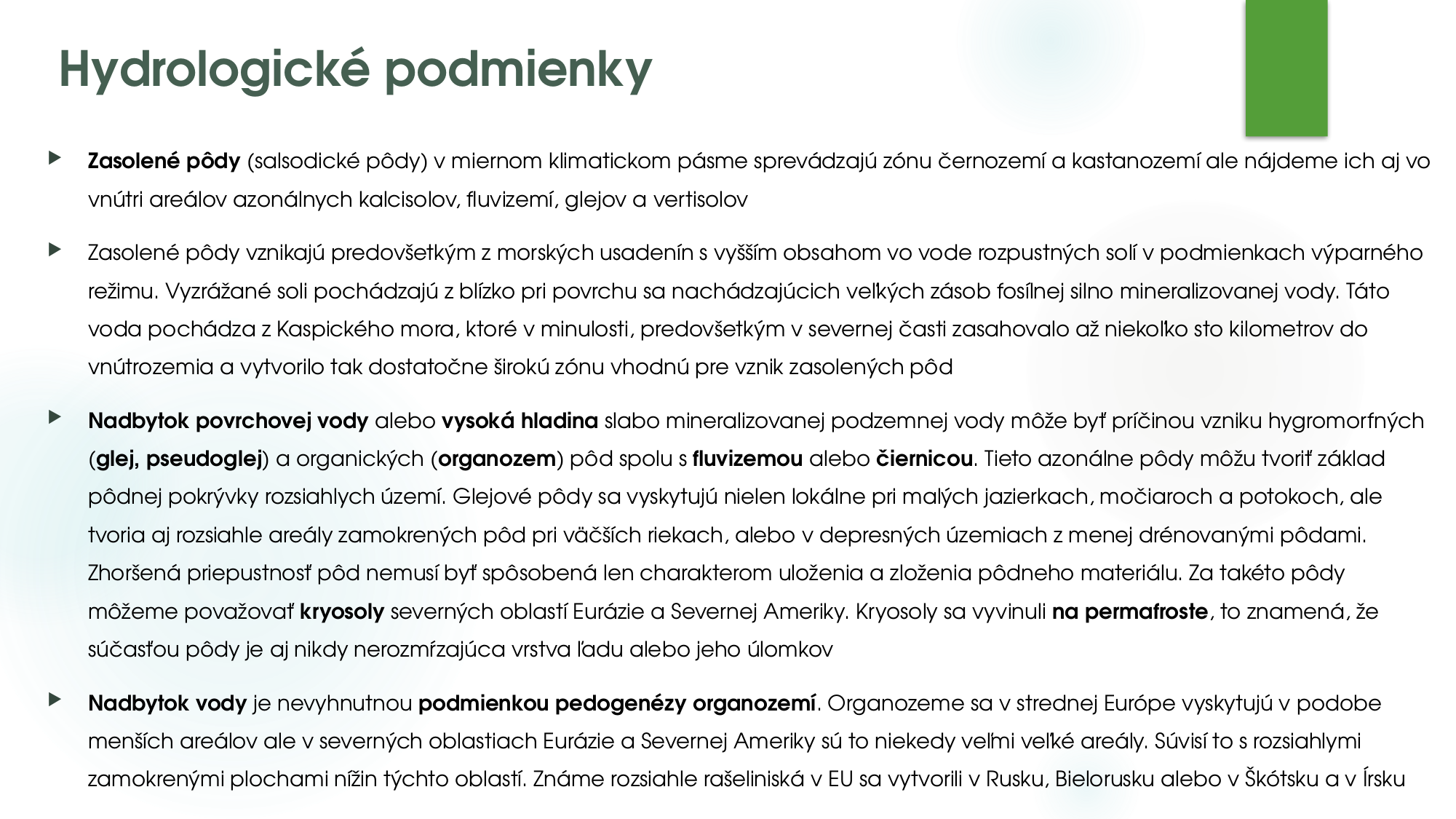

# Hydrologické podmienky
Zasolené pôdy (salsodické pôdy) v miernom klimatickom pásme sprevádzajú zónu černozemí a kastanozemí ale nájdeme ich aj vo vnútri areálov azonálnych kalcisolov, fluvizemí, glejov a vertisolov
Zasolené pôdy vznikajú predovšetkým z morských usadenín s vyšším obsahom vo vode rozpustných solí v podmienkach výparného režimu. Vyzrážané soli pochádzajú z blízko pri povrchu sa nachádzajúcich veľkých zásob fosílnej silno mineralizovanej vody. Táto voda pochádza z Kaspického mora, ktoré v minulosti, predovšetkým v severnej časti zasahovalo až niekoľko sto kilometrov do vnútrozemia a vytvorilo tak dostatočne širokú zónu vhodnú pre vznik zasolených pôd
Nadbytok povrchovej vody alebo vysoká hladina slabo mineralizovanej podzemnej vody môže byť príčinou vzniku hygromorfných (glej, pseudoglej) a organických (organozem) pôd spolu s fluvizemou alebo čiernicou. Tieto azonálne pôdy môžu tvoriť základ pôdnej pokrývky rozsiahlych území. Glejové pôdy sa vyskytujú nielen lokálne pri malých jazierkach, močiaroch a potokoch, ale tvoria aj rozsiahle areály zamokrených pôd pri väčších riekach, alebo v depresných územiach z menej drénovanými pôdami. Zhoršená priepustnosť pôd nemusí byť spôsobená len charakterom uloženia a zloženia pôdneho materiálu. Za takéto pôdy môžeme považovať kryosoly severných oblastí Eurázie a Severnej Ameriky. Kryosoly sa vyvinuli na permafroste, to znamená, že súčasťou pôdy je aj nikdy nerozmŕzajúca vrstva ľadu alebo jeho úlomkov
Nadbytok vody je nevyhnutnou podmienkou pedogenézy organozemí. Organozeme sa v strednej Európe vyskytujú v podobe menších areálov ale v severných oblastiach Eurázie a Severnej Ameriky sú to niekedy veľmi veľké areály. Súvisí to s rozsiahlymi zamokrenými plochami nížin týchto oblastí. Známe rozsiahle rašeliniská v EU sa vytvorili v Rusku, Bielorusku alebo v Škótsku a v Írsku